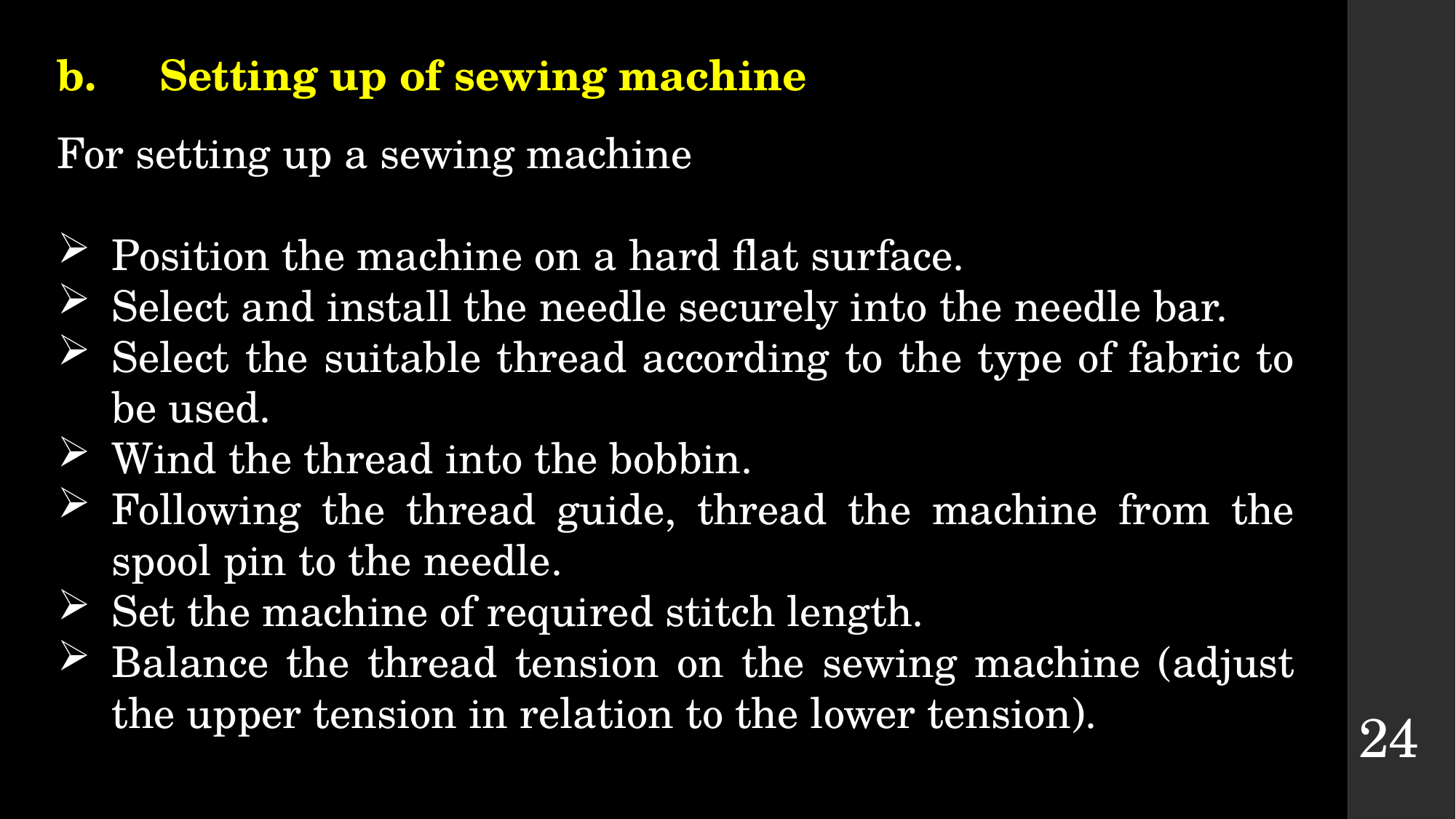

# Setting up of sewing machine
For setting up a sewing machine

Position the machine on a hard flat surface.
Select and install the needle securely into the needle bar.
Select the suitable thread according to the type of fabric to be used.
Wind the thread into the bobbin.
Following the thread guide, thread the machine from the spool pin to the needle.
Set the machine of required stitch length.
Balance the thread tension on the sewing machine (adjust the upper tension in relation to the lower tension).
24